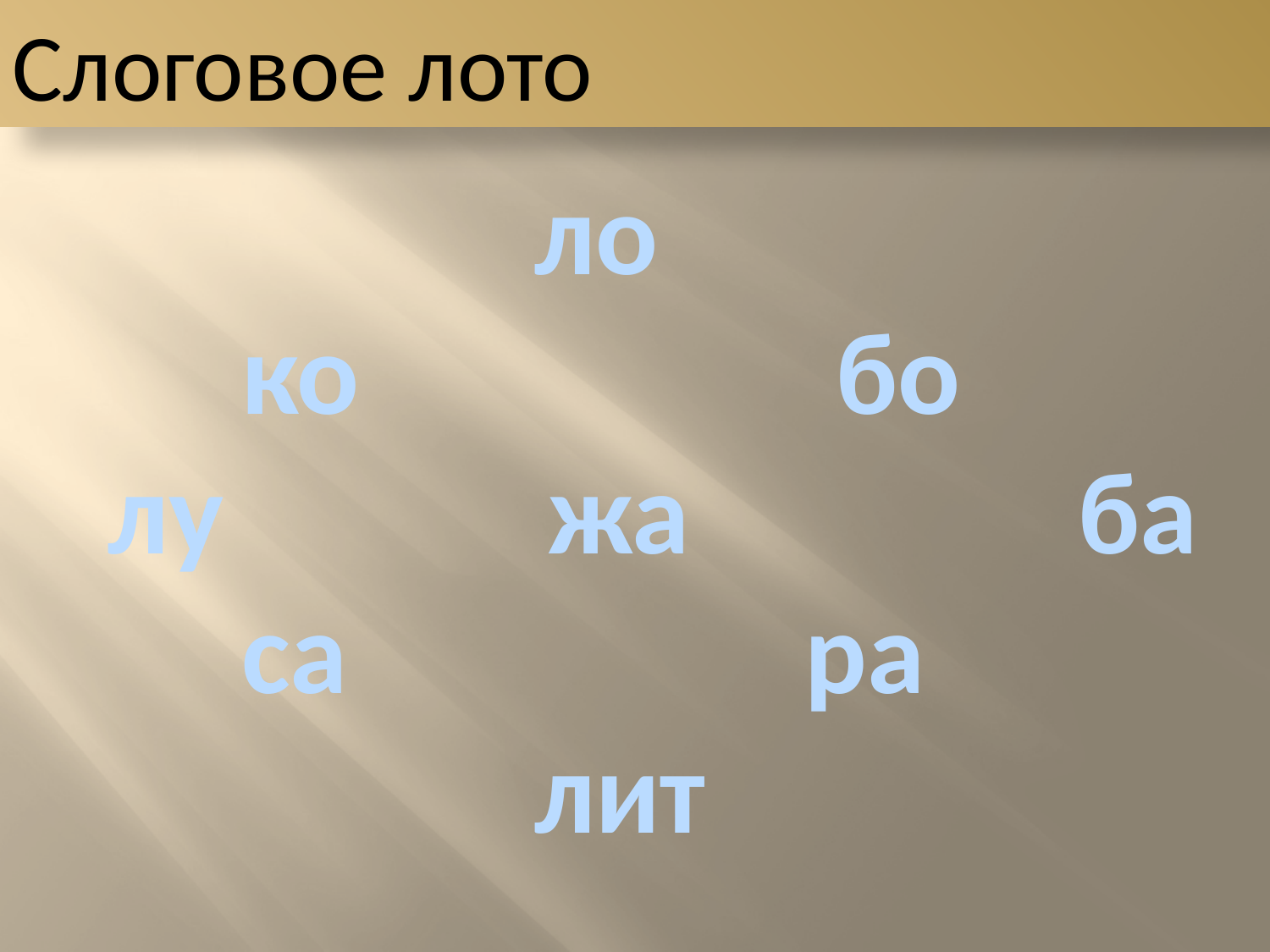

Слоговое лото
                           ло
            ко                         бо
     лу                 жа                    ба
            са                        ра
                           лит